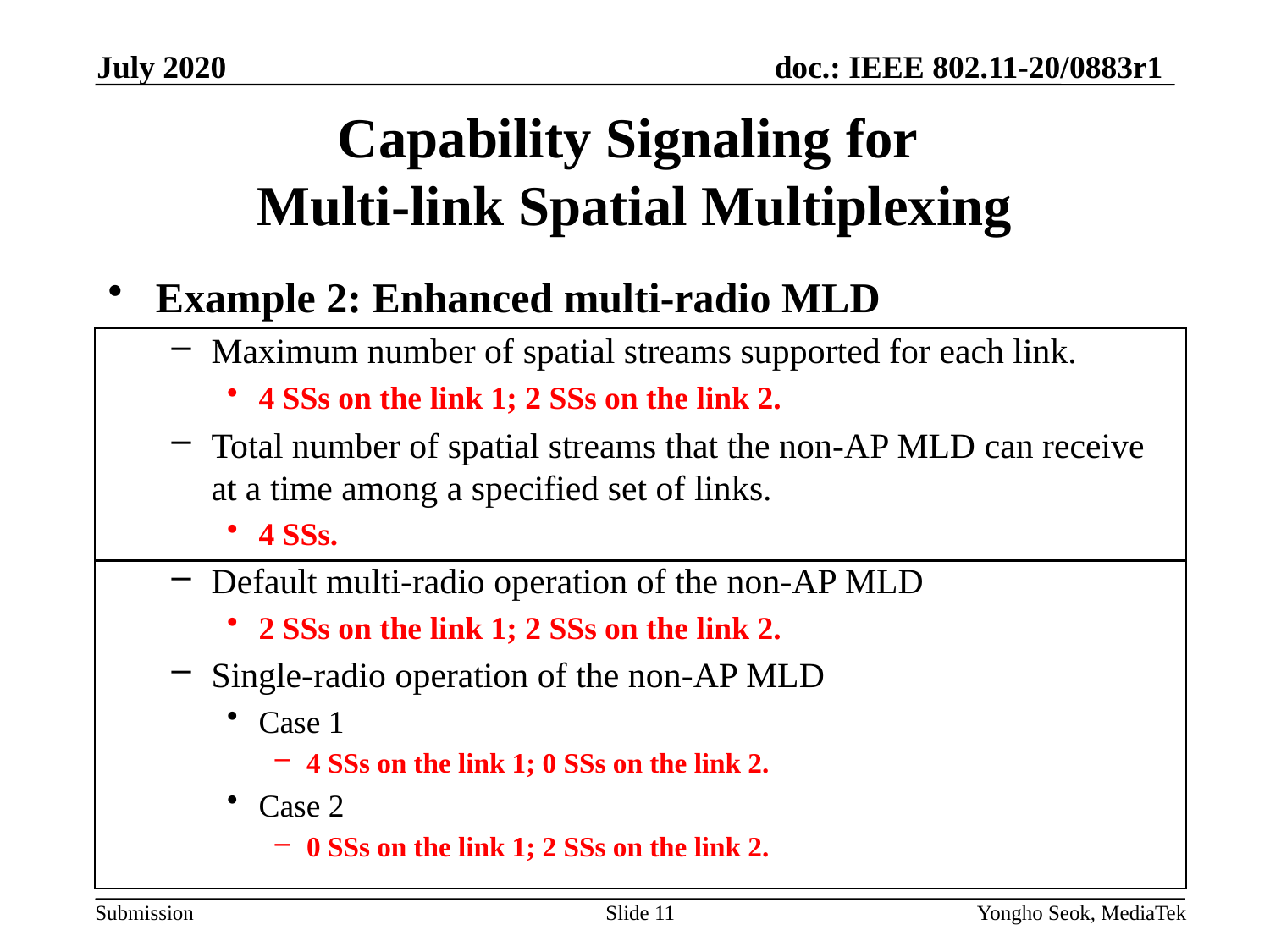

July 2020
# Capability Signaling for Multi-link Spatial Multiplexing
Example 2: Enhanced multi-radio MLD
Maximum number of spatial streams supported for each link.
4 SSs on the link 1; 2 SSs on the link 2.
Total number of spatial streams that the non-AP MLD can receive at a time among a specified set of links.
4 SSs.
Default multi-radio operation of the non-AP MLD
2 SSs on the link 1; 2 SSs on the link 2.
Single-radio operation of the non-AP MLD
Case 1
4 SSs on the link 1; 0 SSs on the link 2.
Case 2
0 SSs on the link 1; 2 SSs on the link 2.

Slide 11
Yongho Seok, MediaTek